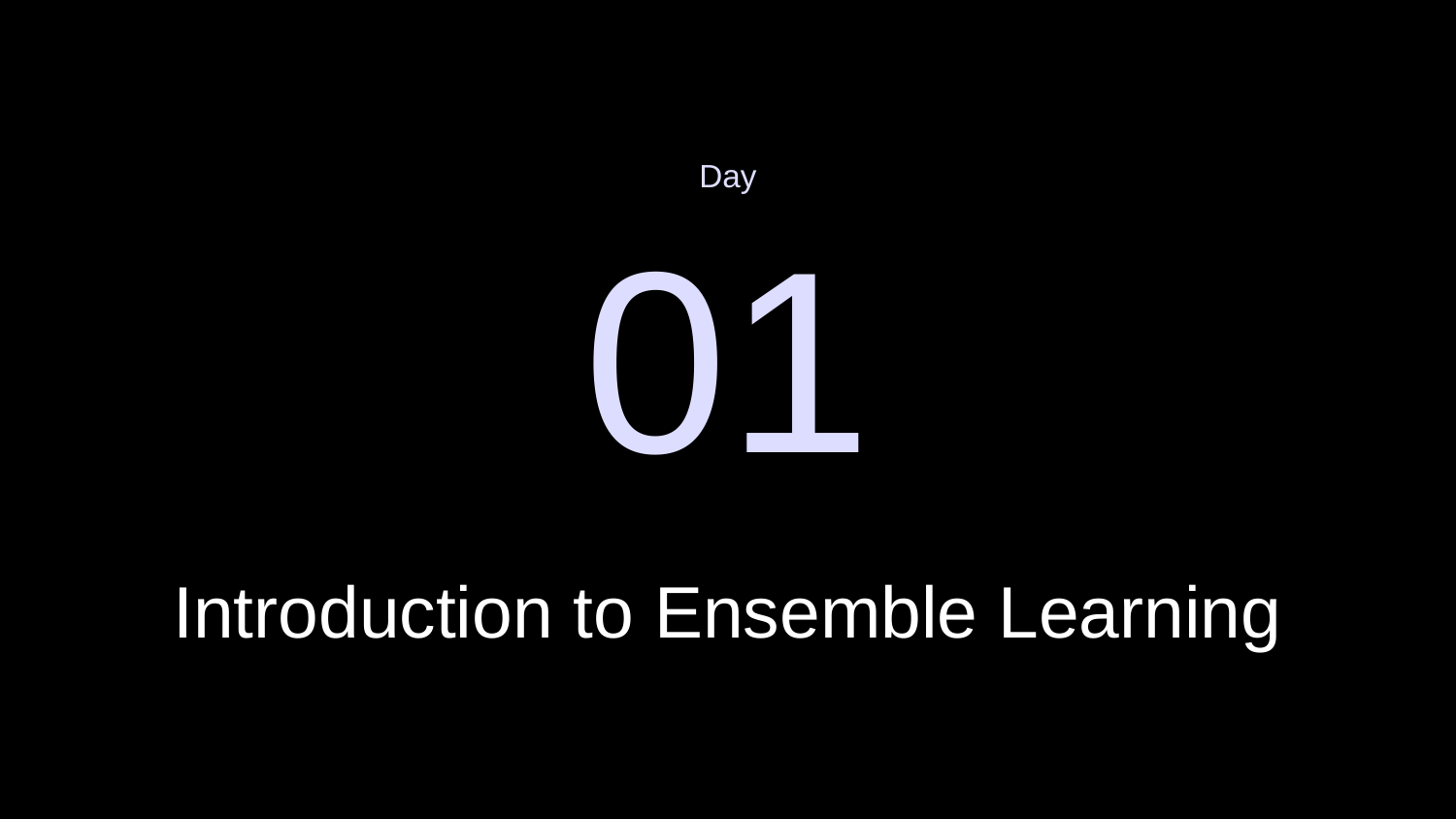

Day
01
# Introduction to Ensemble Learning